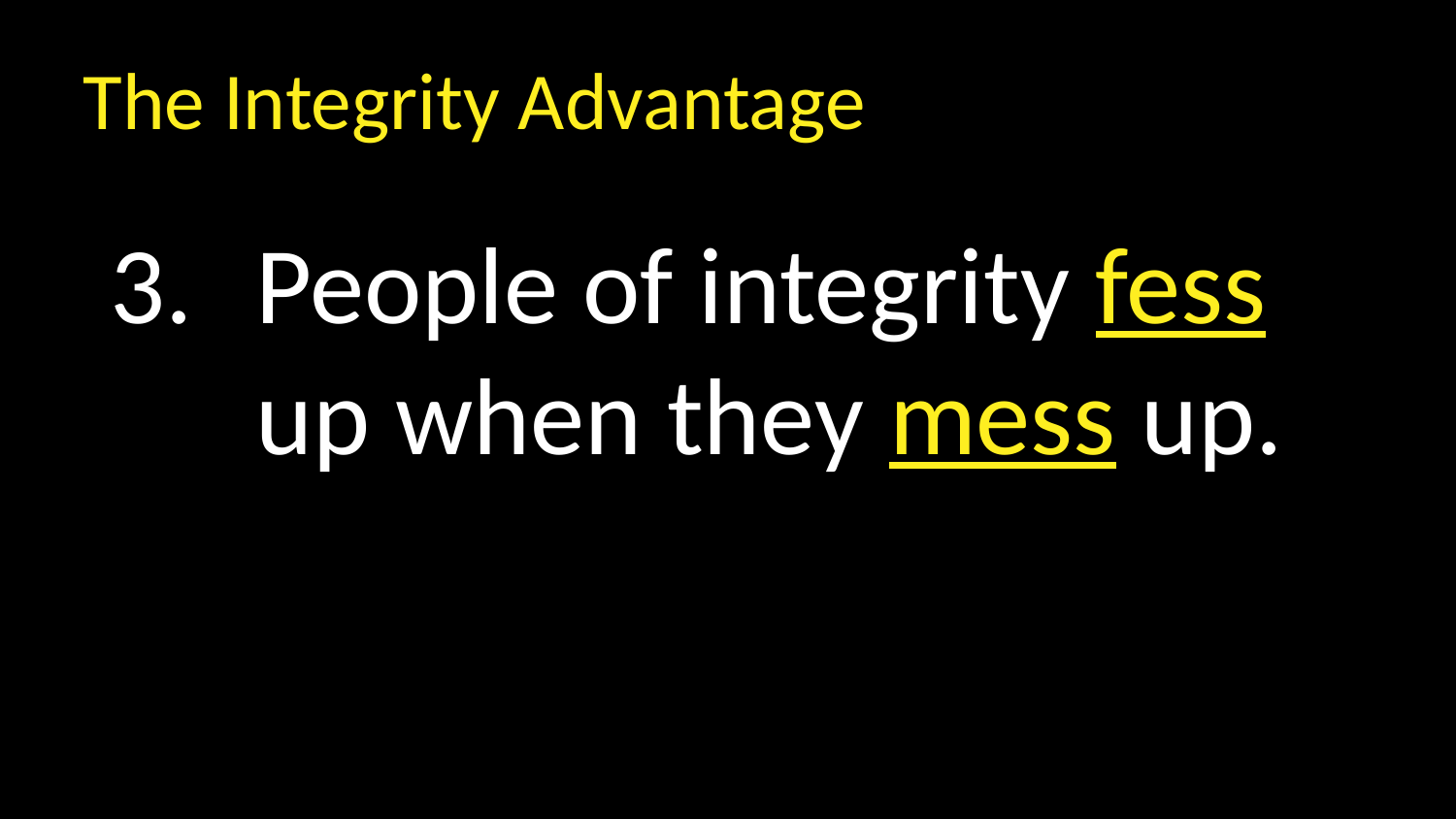

The Integrity Advantage
People of integrity fess up when they mess up.